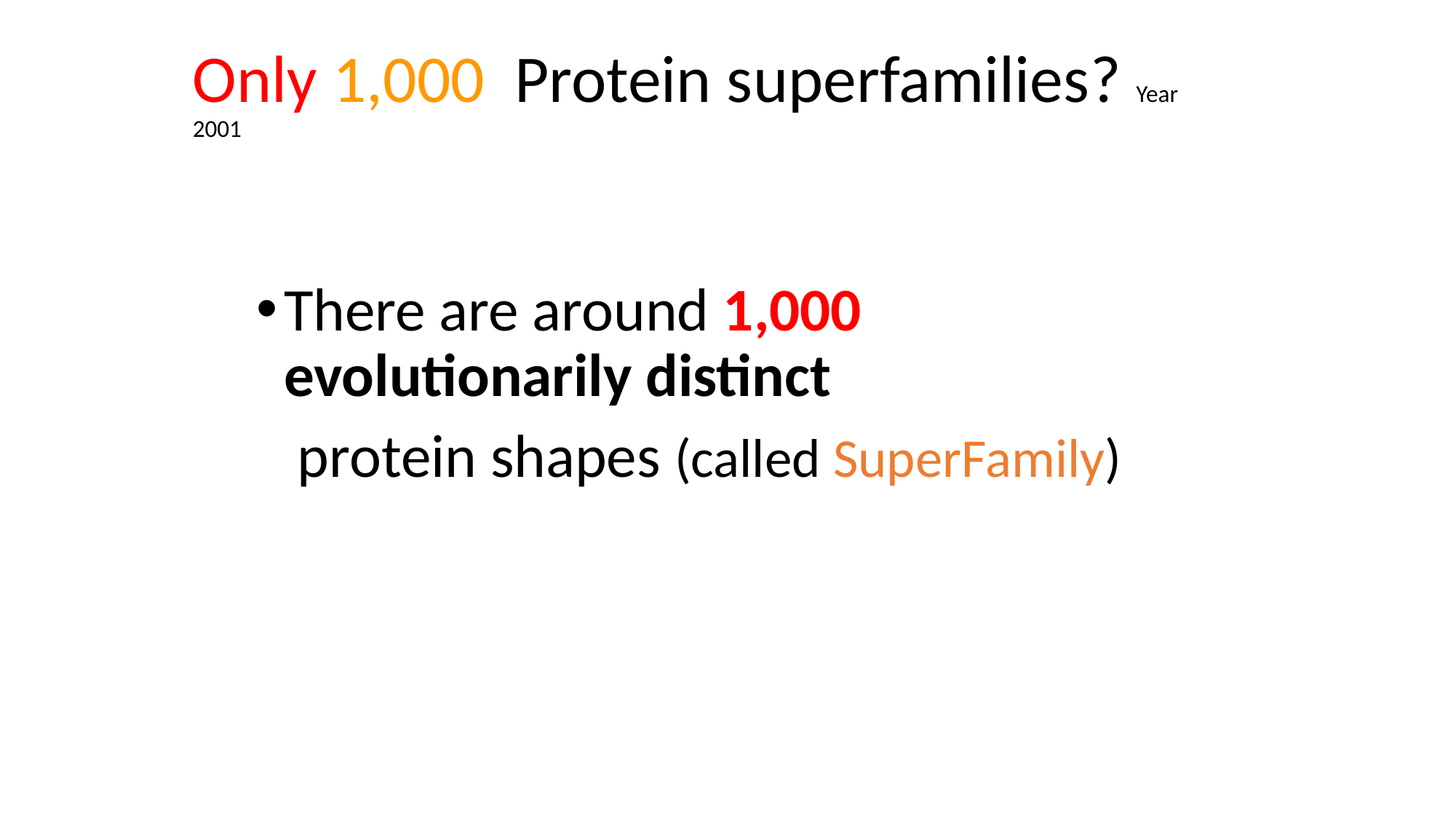

# Only 1,000  Protein superfamilies? Year 2001
There are around 1,000 evolutionarily distinct
   protein shapes (called SuperFamily)